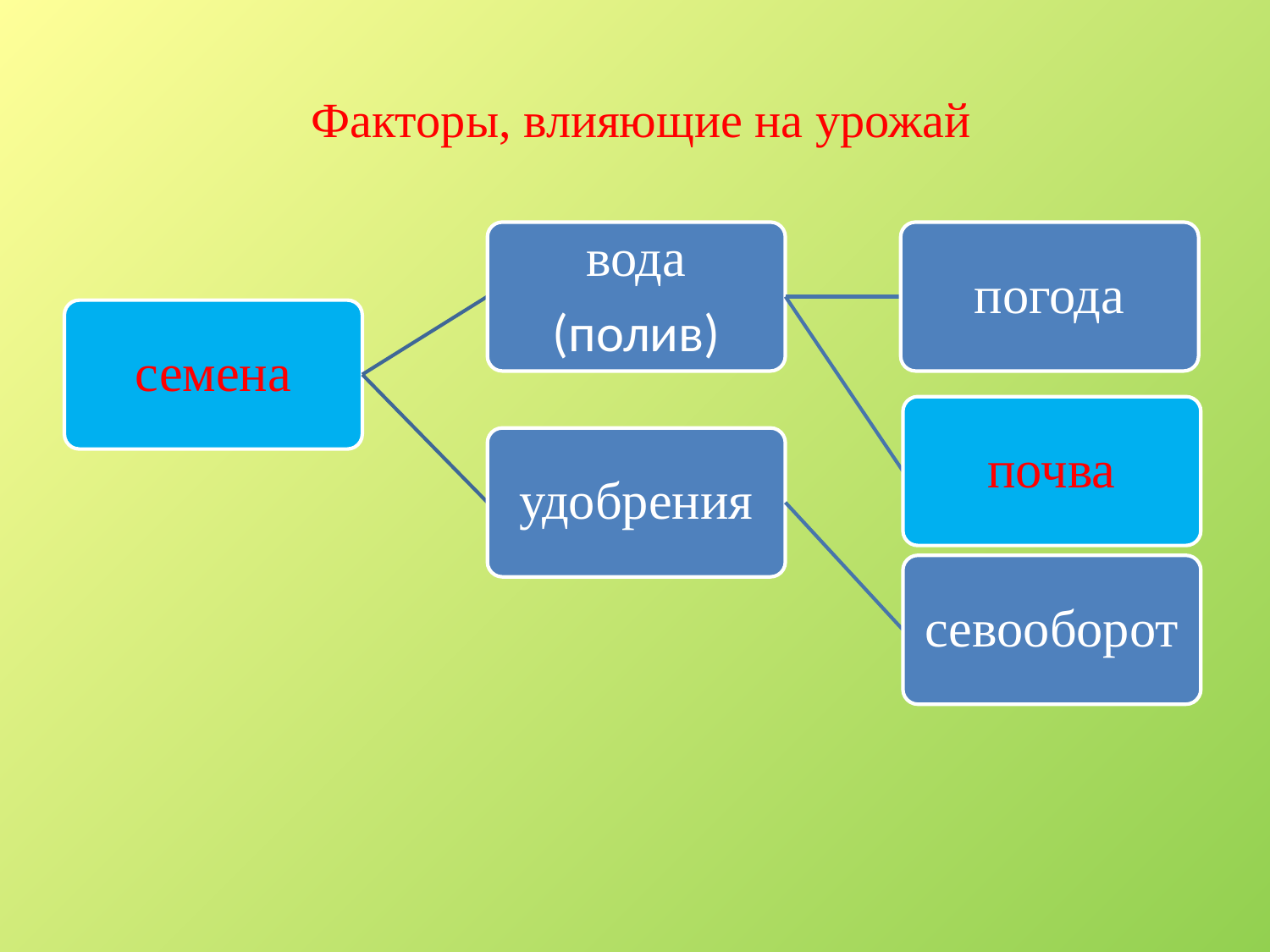

# Факторы, влияющие на урожай
семена

вода
(полив)

погода

почва

удобрения

севооборот